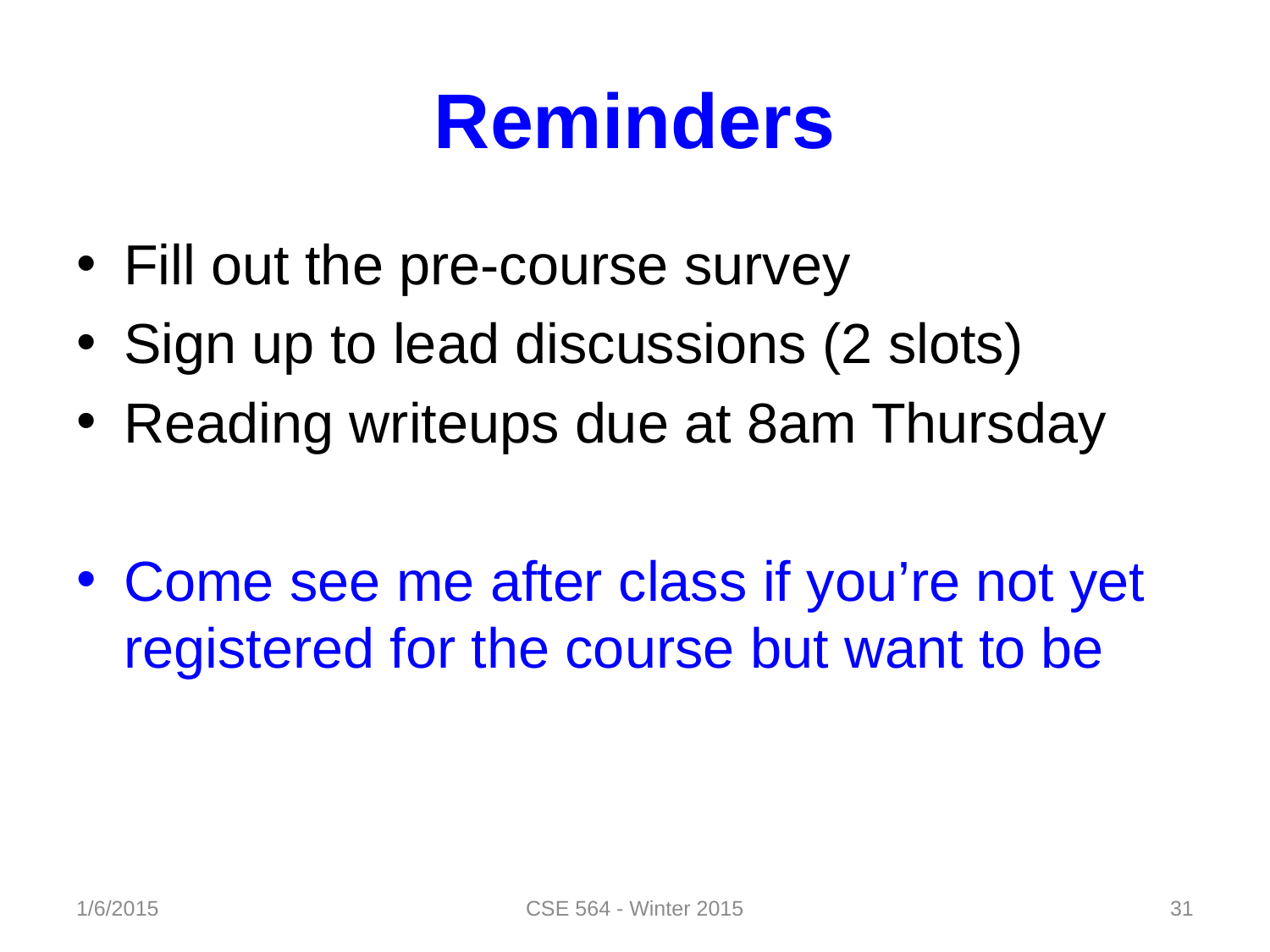

# Reminders
Fill out the pre-course survey
Sign up to lead discussions (2 slots)
Reading writeups due at 8am Thursday

Come see me after class if you’re not yet registered for the course but want to be
1/6/2015
CSE 564 - Winter 2015
31